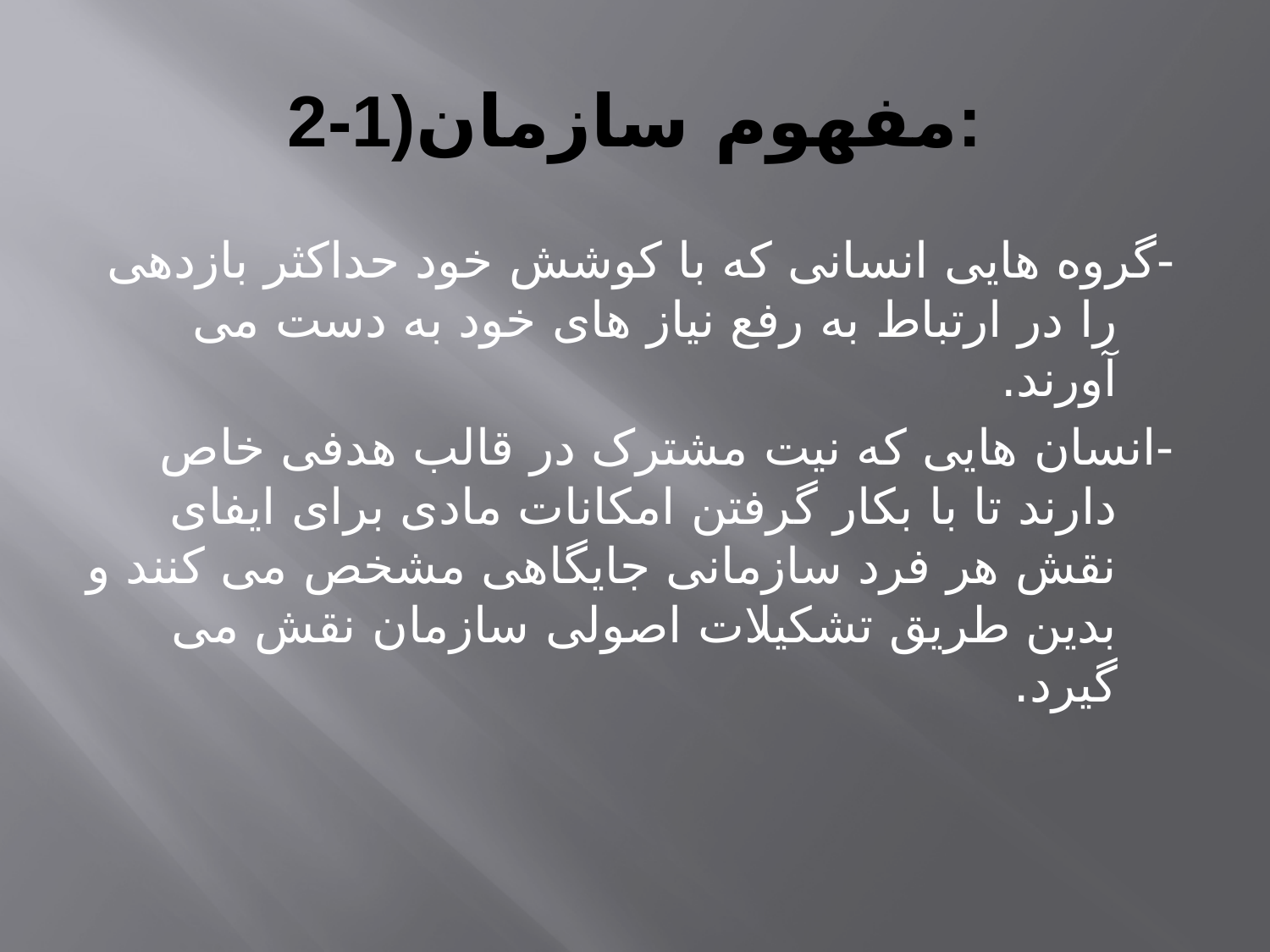

# 2-1)مفهوم سازمان:
-گروه هایی انسانی که با کوشش خود حداکثر بازدهی را در ارتباط به رفع نیاز های خود به دست می آورند.
-انسان هایی که نیت مشترک در قالب هدفی خاص دارند تا با بکار گرفتن امکانات مادی برای ایفای نقش هر فرد سازمانی جایگاهی مشخص می کنند و بدین طریق تشکیلات اصولی سازمان نقش می گیرد.